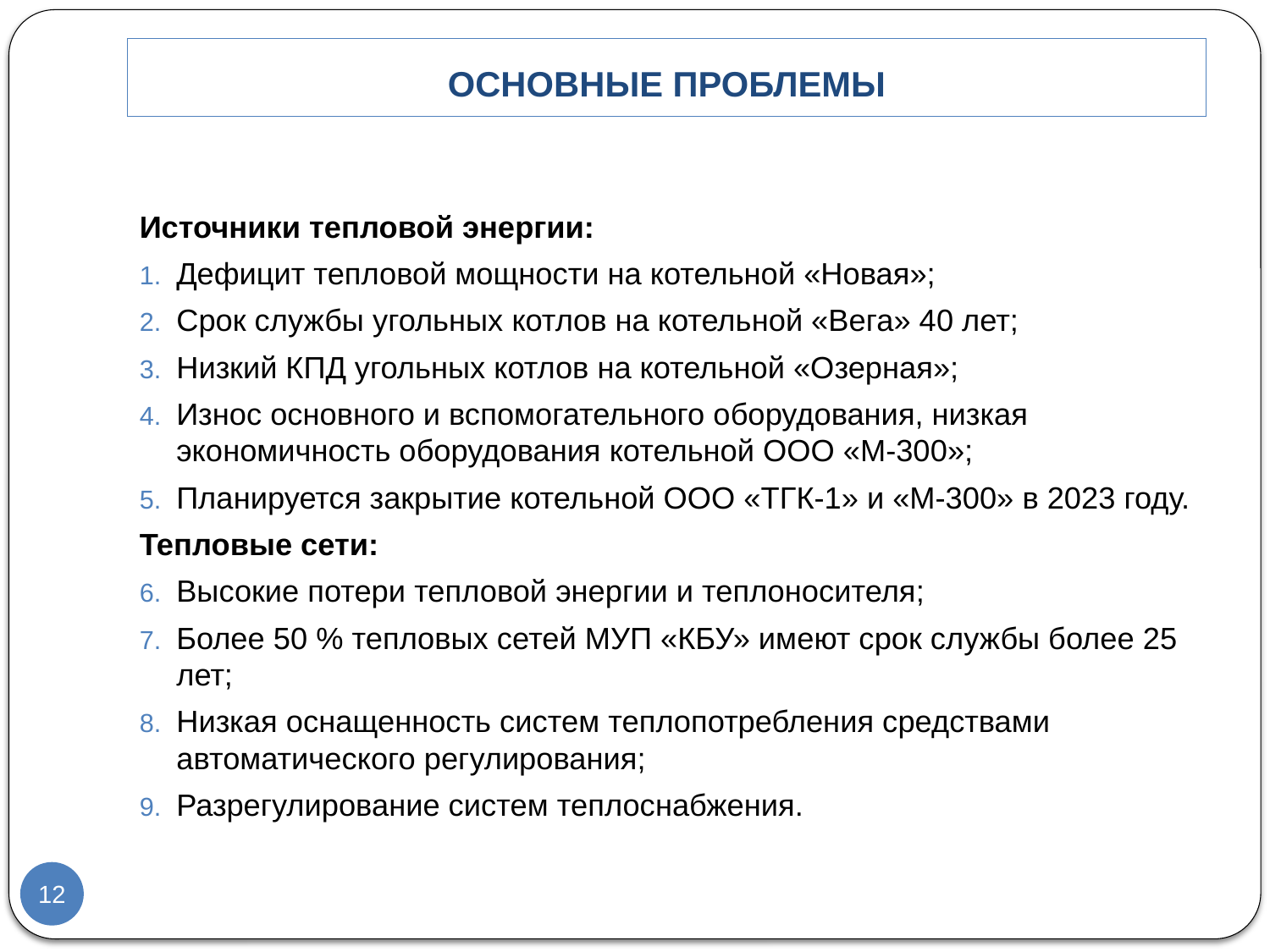

# Основные проблемы
Источники тепловой энергии:
Дефицит тепловой мощности на котельной «Новая»;
Срок службы угольных котлов на котельной «Вега» 40 лет;
Низкий КПД угольных котлов на котельной «Озерная»;
Износ основного и вспомогательного оборудования, низкая экономичность оборудования котельной ООО «М-300»;
Планируется закрытие котельной ООО «ТГК-1» и «М-300» в 2023 году.
Тепловые сети:
Высокие потери тепловой энергии и теплоносителя;
Более 50 % тепловых сетей МУП «КБУ» имеют срок службы более 25 лет;
Низкая оснащенность систем теплопотребления средствами автоматического регулирования;
Разрегулирование систем теплоснабжения.

12